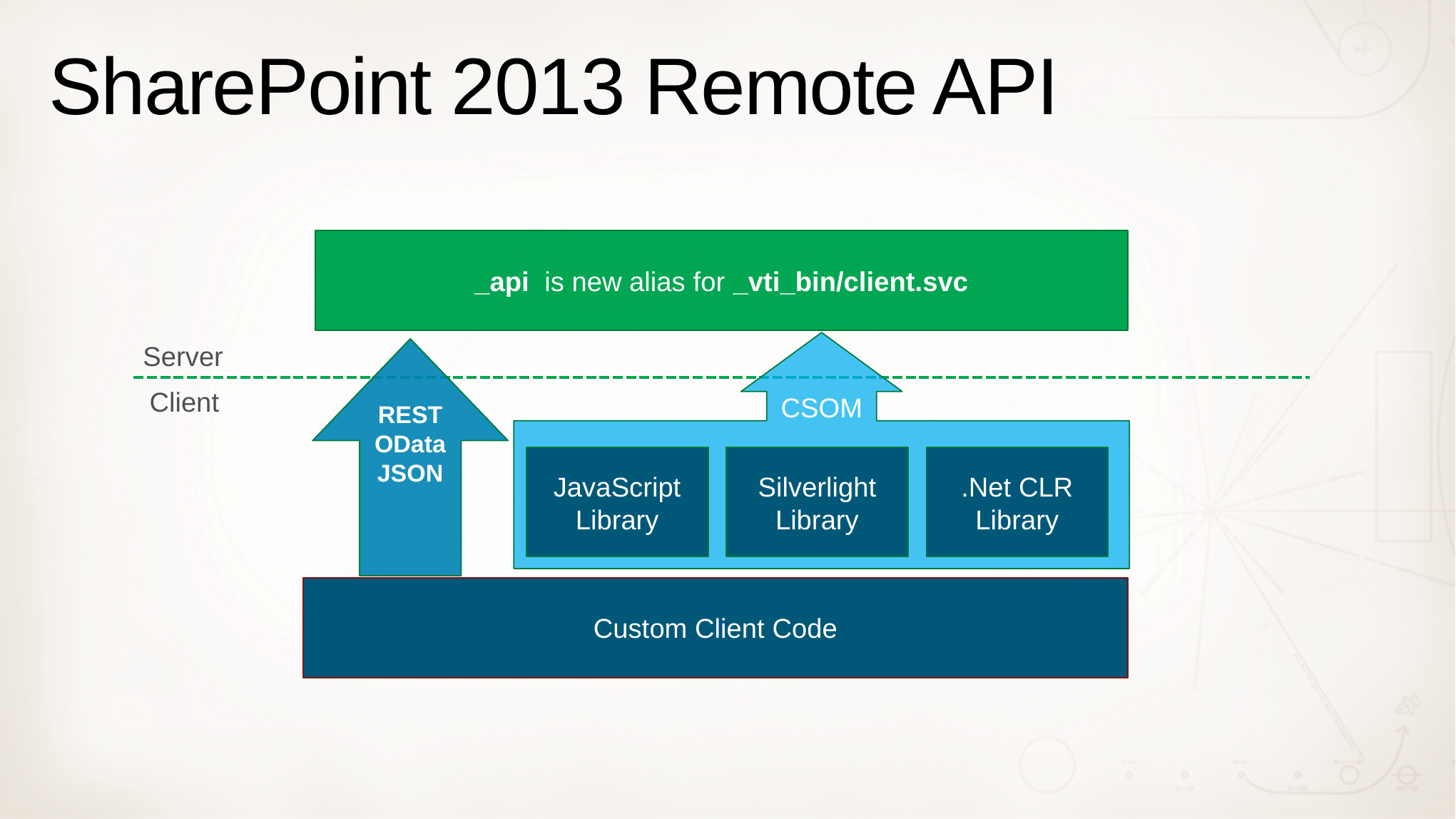

# SharePoint 2013 Remote API

_api  is new alias for _vti_bin/client.svc
Server

Client
CSOM
REST
OData
JSON
JavaScript Library
Silverlight Library
.Net CLR Library
Custom Client Code